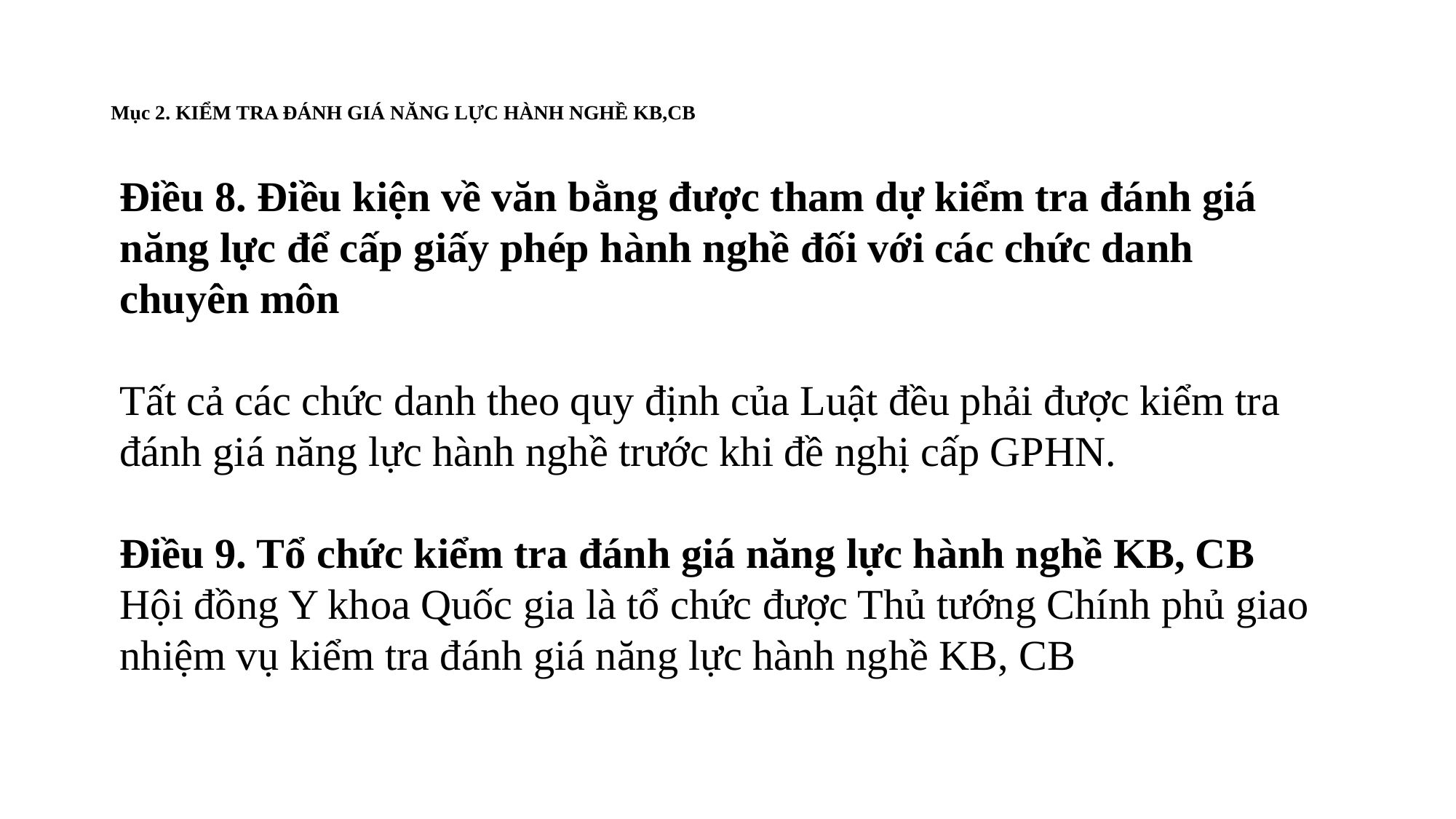

# Mục 2. KIỂM TRA ĐÁNH GIÁ NĂNG LỰC HÀNH NGHỀ KB,CB
Điều 8. Điều kiện về văn bằng được tham dự kiểm tra đánh giá năng lực để cấp giấy phép hành nghề đối với các chức danh chuyên môn

Tất cả các chức danh theo quy định của Luật đều phải được kiểm tra đánh giá năng lực hành nghề trước khi đề nghị cấp GPHN.

Điều 9. Tổ chức kiểm tra đánh giá năng lực hành nghề KB, CB
Hội đồng Y khoa Quốc gia là tổ chức được Thủ tướng Chính phủ giao nhiệm vụ kiểm tra đánh giá năng lực hành nghề KB, CB